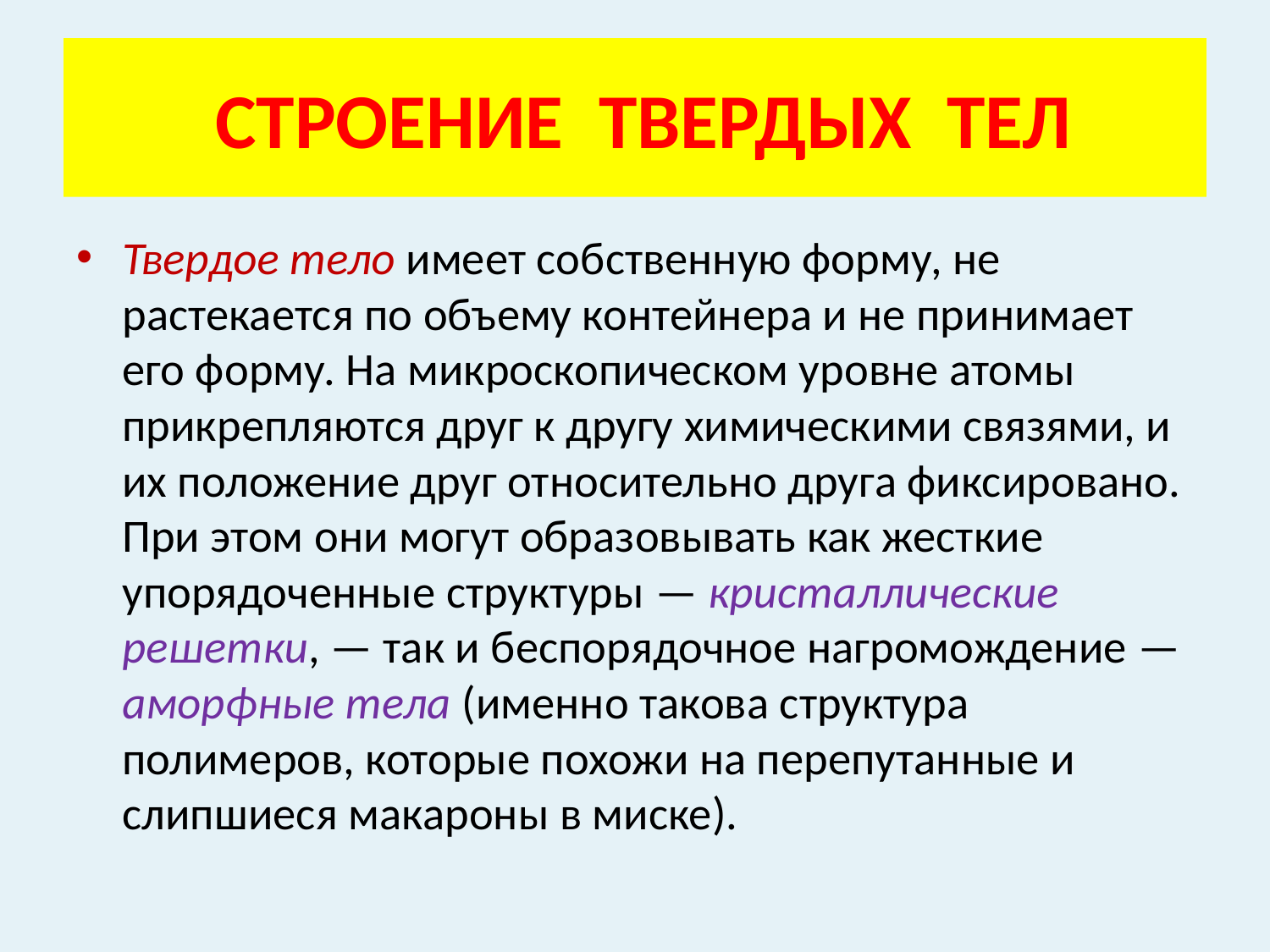

# СТРОЕНИЕ  ТВЕРДЫХ  ТЕЛ
Твердое тело имеет собственную форму, не растекается по объему контейнера и не принимает его форму. На микроскопическом уровне атомы прикрепляются друг к другу химическими связями, и их положение друг относительно друга фиксировано. При этом они могут образовывать как жесткие упорядоченные структуры — кристаллические решетки, — так и беспорядочное нагромождение — аморфные тела (именно такова структура полимеров, которые похожи на перепутанные и слипшиеся макароны в миске).